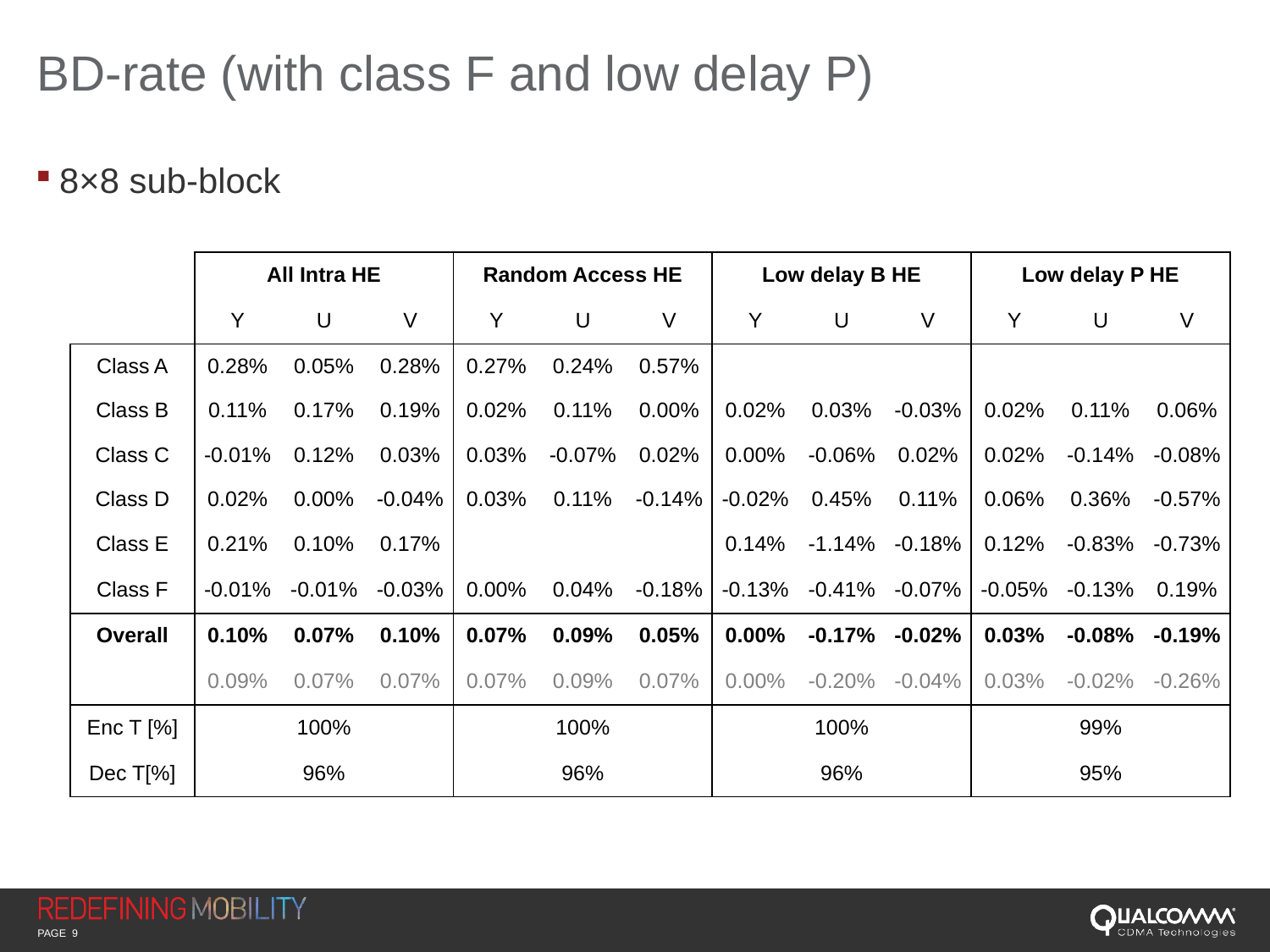

# BD-rate (with class F and low delay P)

8×8 sub-block

|  | All Intra HE |  |  | Random Access HE |  |  | Low delay B HE |  |  | Low delay P HE |  |  |
| --- | --- | --- | --- | --- | --- | --- | --- | --- | --- | --- | --- | --- |
|  | Y | U | V | Y | U | V | Y | U | V | Y | U | V |
| Class A | 0.28% | 0.05% | 0.28% | 0.27% | 0.24% | 0.57% |  |  |  |  |  |  |
| Class B | 0.11% | 0.17% | 0.19% | 0.02% | 0.11% | 0.00% | 0.02% | 0.03% | -0.03% | 0.02% | 0.11% | 0.06% |
| Class C | -0.01% | 0.12% | 0.03% | 0.03% | -0.07% | 0.02% | 0.00% | -0.06% | 0.02% | 0.02% | -0.14% | -0.08% |
| Class D | 0.02% | 0.00% | -0.04% | 0.03% | 0.11% | -0.14% | -0.02% | 0.45% | 0.11% | 0.06% | 0.36% | -0.57% |
| Class E | 0.21% | 0.10% | 0.17% |  |  |  | 0.14% | -1.14% | -0.18% | 0.12% | -0.83% | -0.73% |
| Class F | -0.01% | -0.01% | -0.03% | 0.00% | 0.04% | -0.18% | -0.13% | -0.41% | -0.07% | -0.05% | -0.13% | 0.19% |
| Overall | 0.10% | 0.07% | 0.10% | 0.07% | 0.09% | 0.05% | 0.00% | -0.17% | -0.02% | 0.03% | -0.08% | -0.19% |
|  | 0.09% | 0.07% | 0.07% | 0.07% | 0.09% | 0.07% | 0.00% | -0.20% | -0.04% | 0.03% | -0.02% | -0.26% |
| Enc T [%] | 100% |  |  | 100% |  |  | 100% |  |  | 99% |  |  |
| Dec T[%] | 96% |  |  | 96% |  |  | 96% |  |  | 95% |  |  |